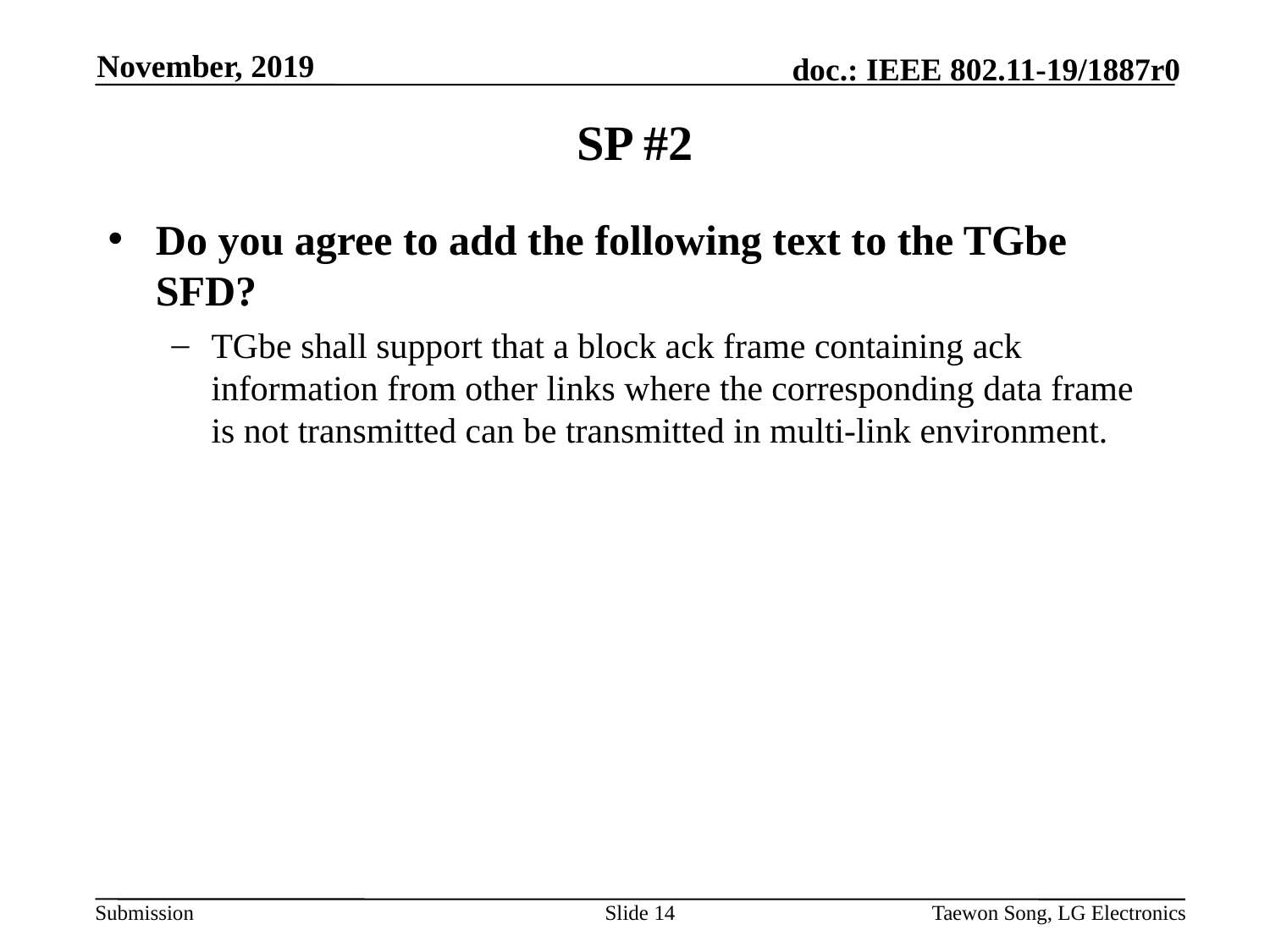

November, 2019
# SP #2
Do you agree to add the following text to the TGbe SFD?
TGbe shall support that a block ack frame containing ack information from other links where the corresponding data frame is not transmitted can be transmitted in multi-link environment.
Slide 14
Taewon Song, LG Electronics